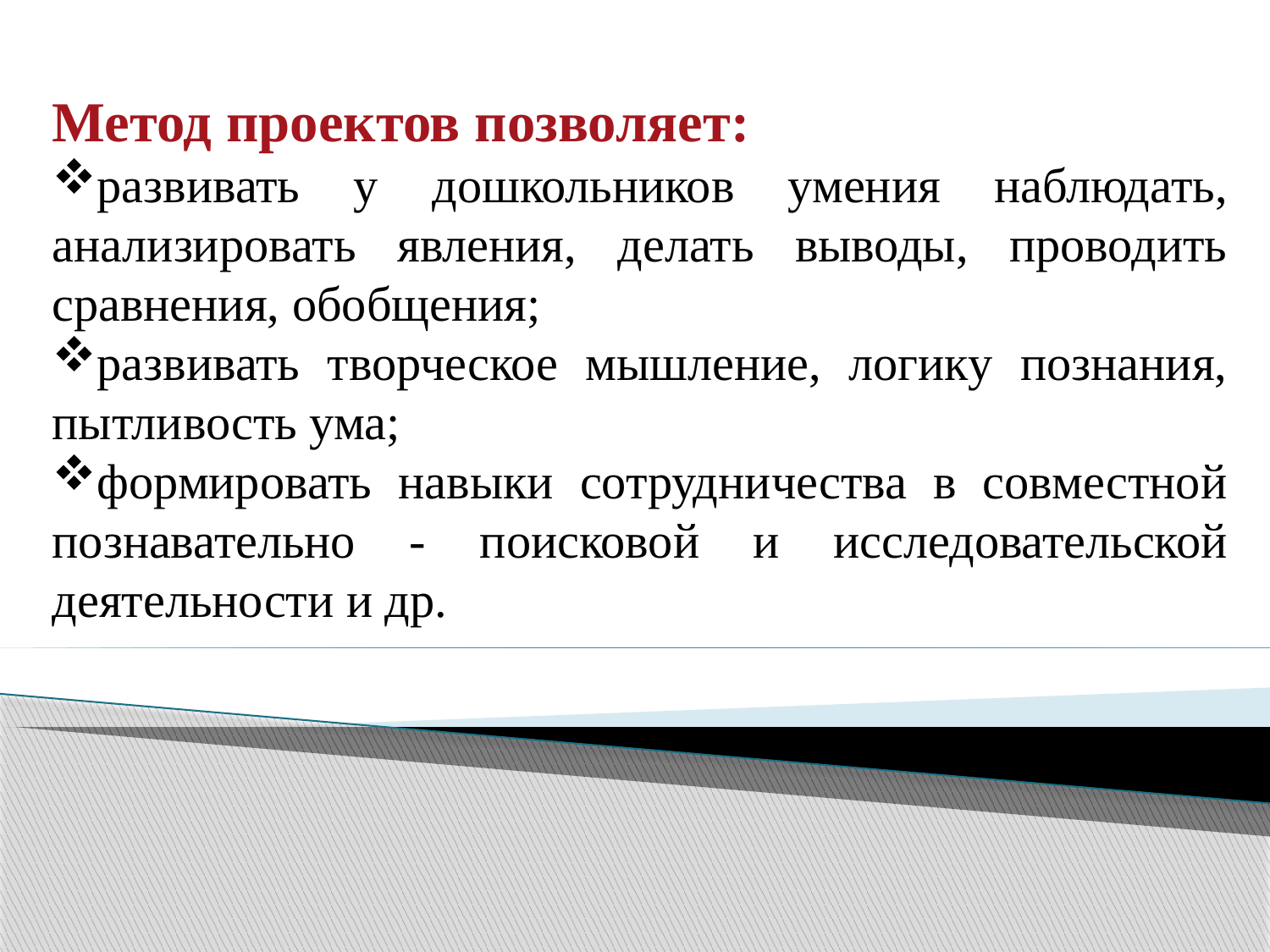

Метод проектов позволяет:
развивать у дошкольников умения наблюдать, анализировать явления, делать выводы, проводить сравнения, обобщения;
развивать творческое мышление, логику познания, пытливость ума;
формировать навыки сотрудничества в совместной познавательно - поисковой и исследовательской деятельности и др.